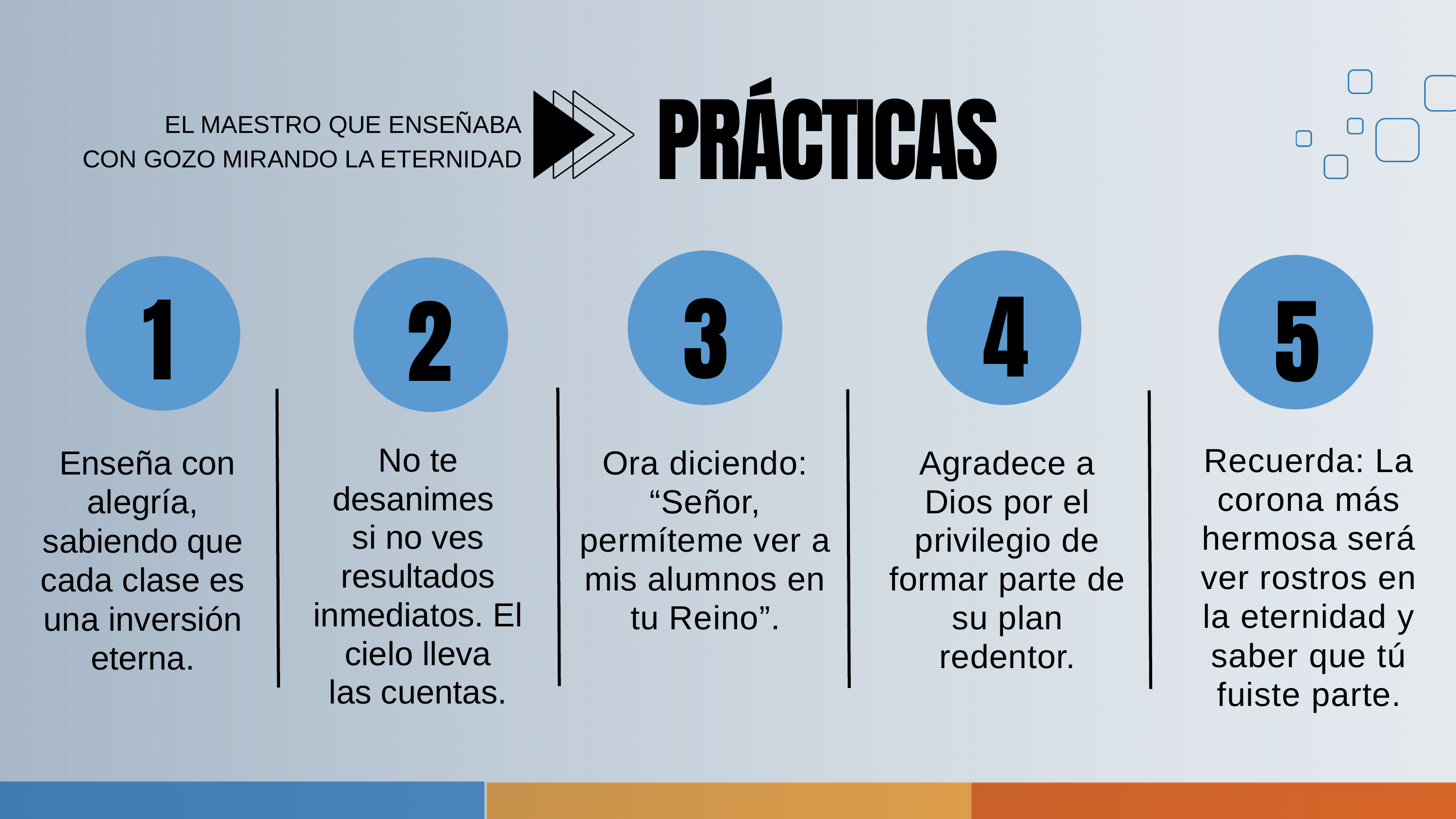

PRÁCTICAS

EL MAESTRO QUE ENSEÑABA
CON GOZO MIRANDO LA ETERNIDAD

4
3
1
2
5

No te desanimes
si no ves resultados inmediatos. El cielo lleva
las cuentas.
Recuerda: La corona más hermosa será ver rostros en la eternidad y saber que tú fuiste parte.
 Enseña con alegría, sabiendo que cada clase es una inversión
eterna.

Ora diciendo: “Señor, permíteme ver a mis alumnos en tu Reino”.
Agradece a Dios por el privilegio de formar parte de su plan
redentor.